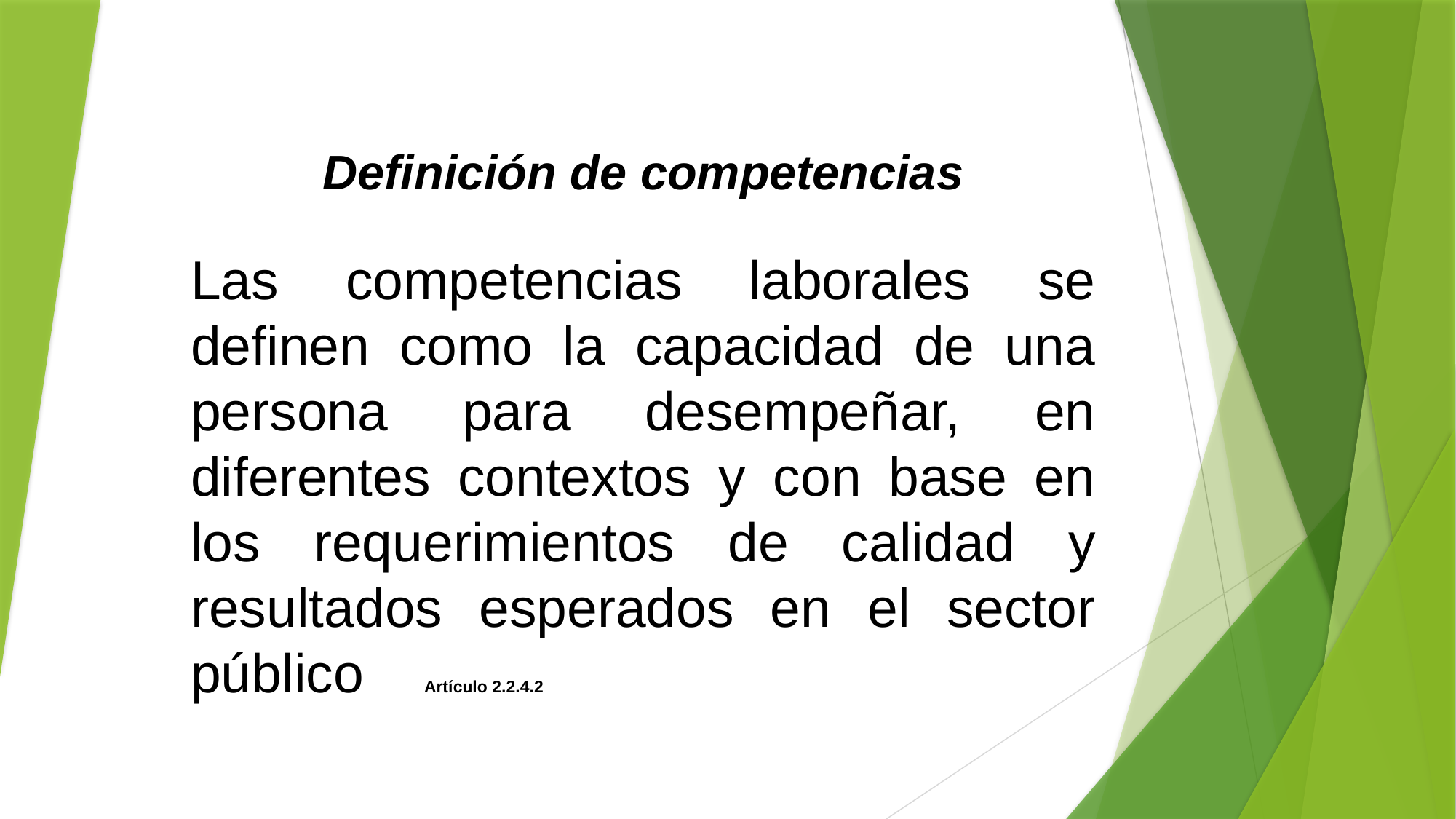

# Definición de competencias
Las competencias laborales se definen como la capacidad de una persona para desempeñar, en diferentes contextos y con base en los requerimientos de calidad y resultados esperados en el sector público    Artículo 2.2.4.2